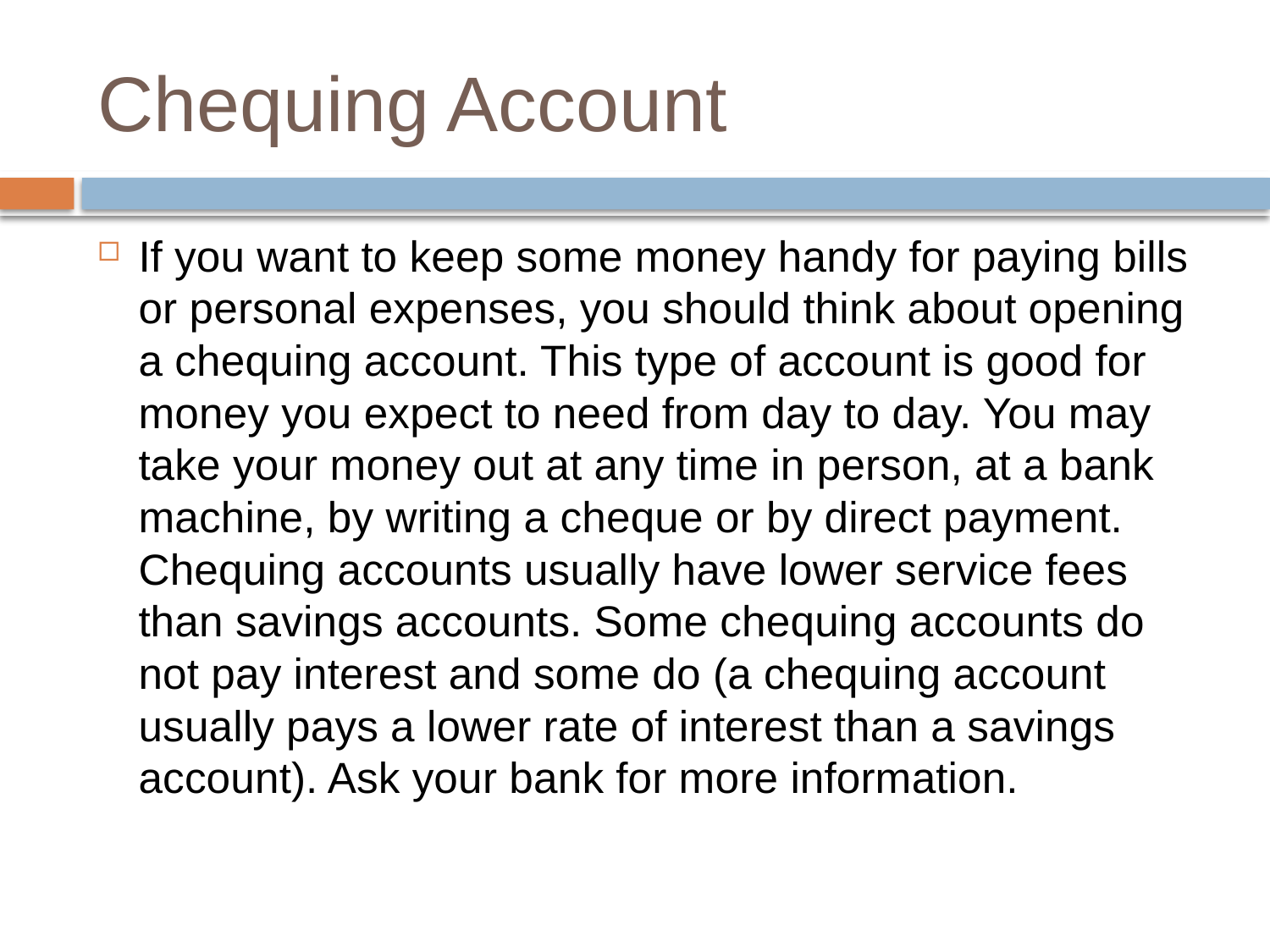

# Chequing Account
If you want to keep some money handy for paying bills or personal expenses, you should think about opening a chequing account. This type of account is good for money you expect to need from day to day. You may take your money out at any time in person, at a bank machine, by writing a cheque or by direct payment. Chequing accounts usually have lower service fees than savings accounts. Some chequing accounts do not pay interest and some do (a chequing account usually pays a lower rate of interest than a savings account). Ask your bank for more information.